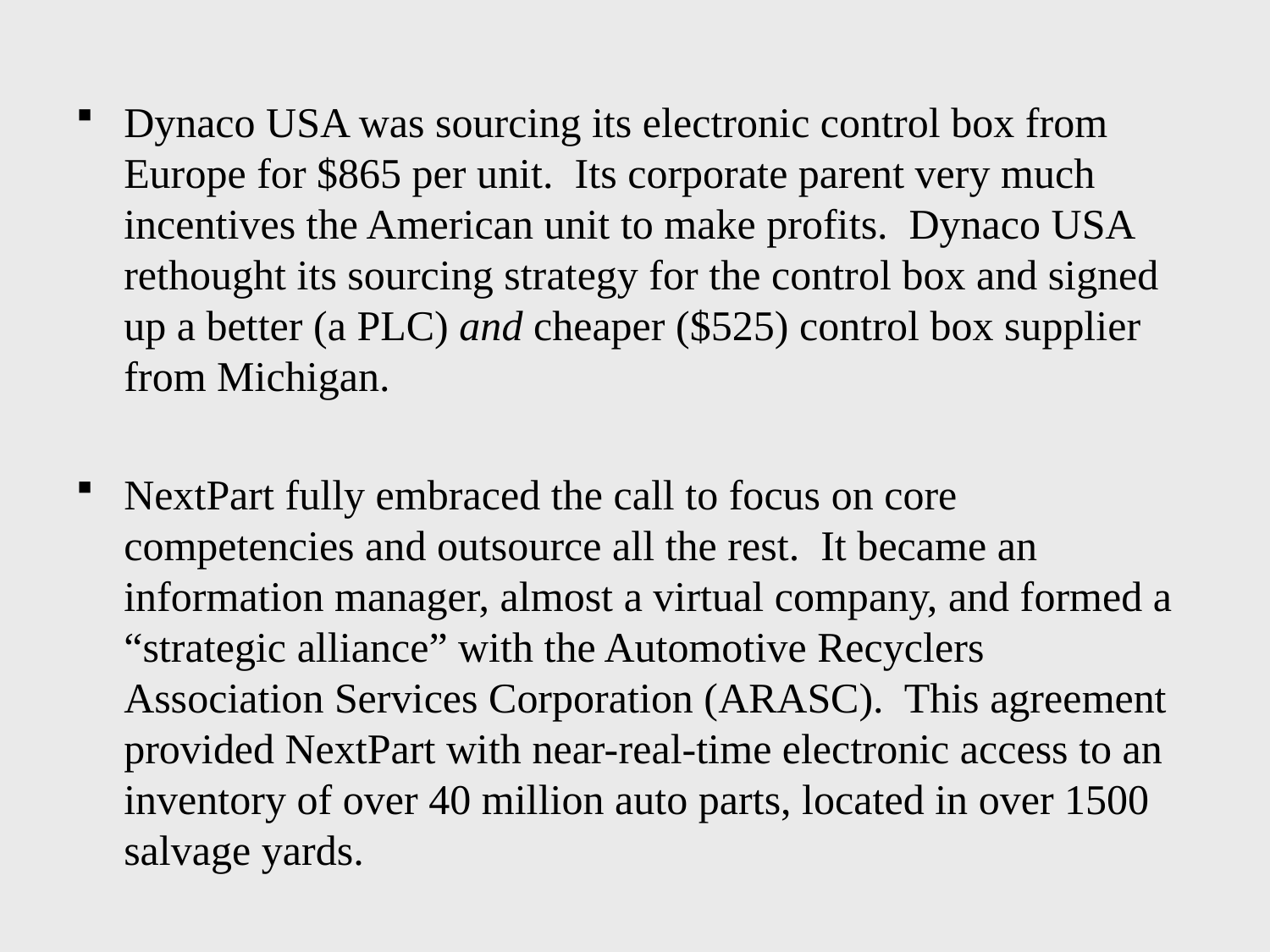

Dynaco USA was sourcing its electronic control box from Europe for $865 per unit.  Its corporate parent very much incentives the American unit to make profits.  Dynaco USA rethought its sourcing strategy for the control box and signed up a better (a PLC) and cheaper ($525) control box supplier from Michigan.

NextPart fully embraced the call to focus on core competencies and outsource all the rest.  It became an information manager, almost a virtual company, and formed a “strategic alliance” with the Automotive Recyclers Association Services Corporation (ARASC).  This agreement provided NextPart with near-real-time electronic access to an inventory of over 40 million auto parts, located in over 1500 salvage yards.